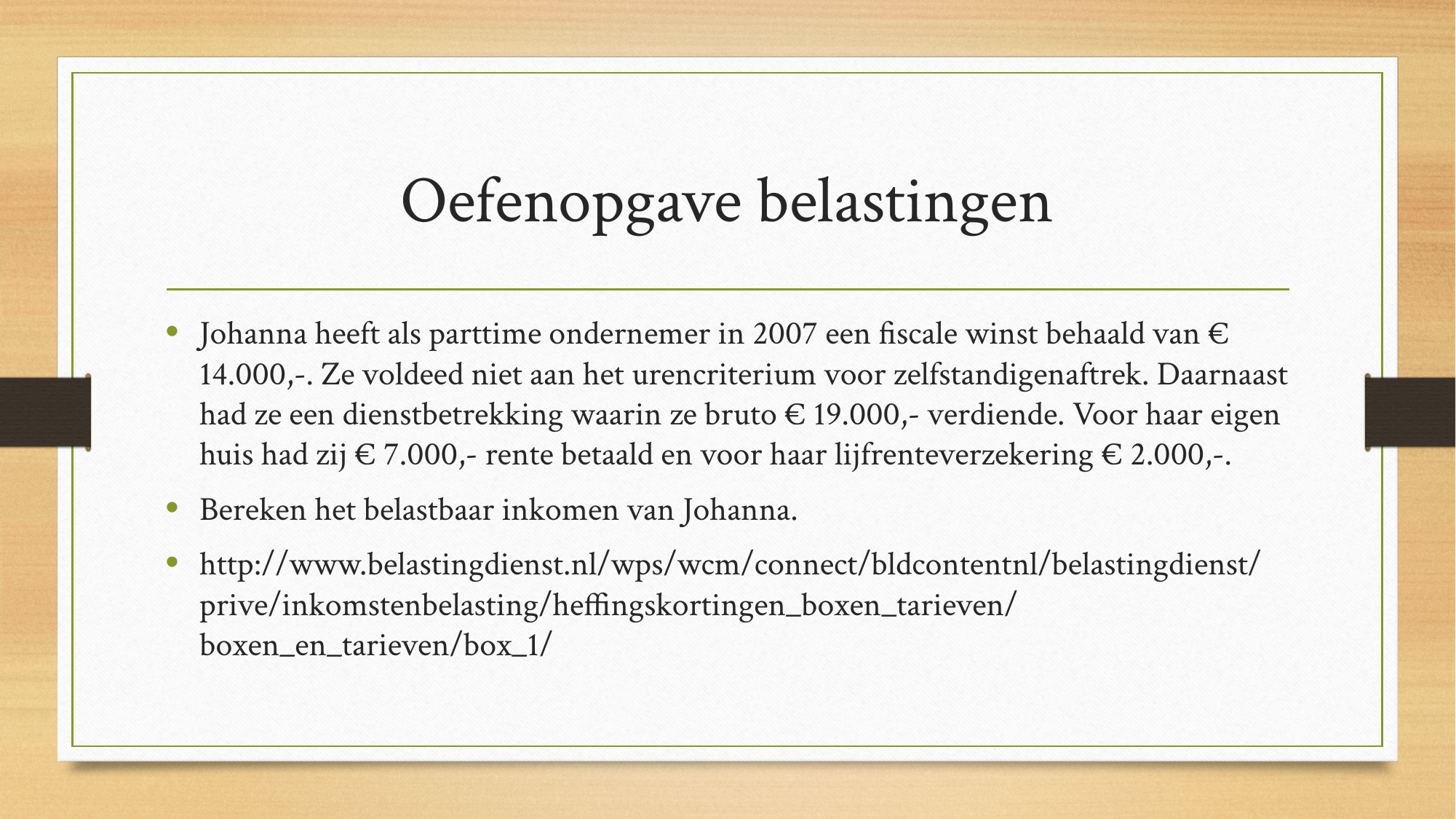

# Oefenopgave belastingen
Johanna heeft als parttime ondernemer in 2007 een fiscale winst behaald van € 14.000,-. Ze voldeed niet aan het urencriterium voor zelfstandigenaftrek. Daarnaast had ze een dienstbetrekking waarin ze bruto € 19.000,- verdiende. Voor haar eigen huis had zij € 7.000,- rente betaald en voor haar lijfrenteverzekering € 2.000,-.
Bereken het belastbaar inkomen van Johanna.
http://www.belastingdienst.nl/wps/wcm/connect/bldcontentnl/belastingdienst/prive/inkomstenbelasting/heffingskortingen_boxen_tarieven/boxen_en_tarieven/box_1/